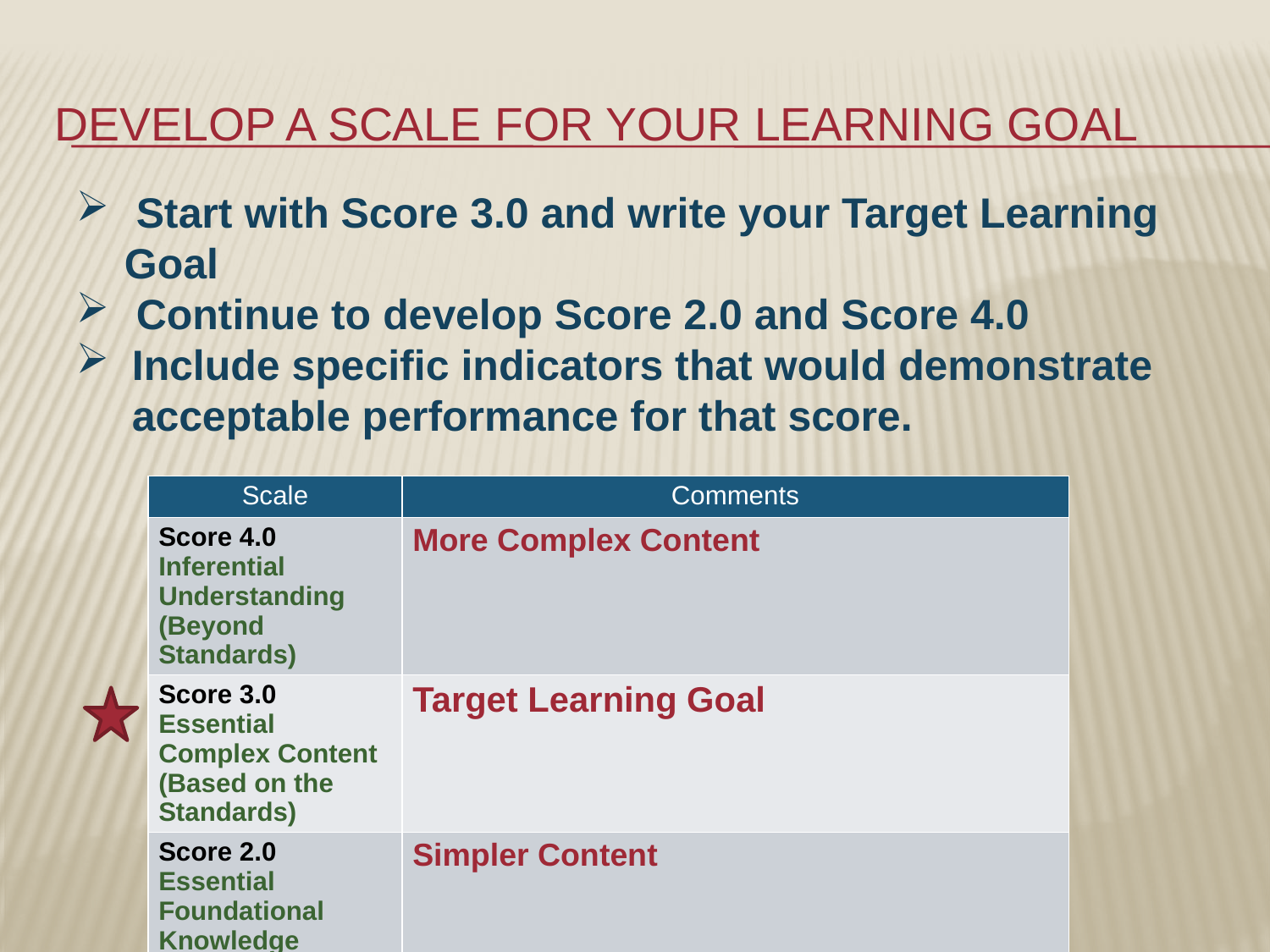

# Develop a Scale for your Learning Goal
 Start with Score 3.0 and write your Target Learning Goal
 Continue to develop Score 2.0 and Score 4.0
Include specific indicators that would demonstrate acceptable performance for that score.
| Scale | Comments |
| --- | --- |
| Score 4.0 Inferential Understanding (Beyond Standards) | More Complex Content |
| Score 3.0 Essential Complex Content (Based on the Standards) | Target Learning Goal |
| Score 2.0 Essential Foundational Knowledge | Simpler Content |